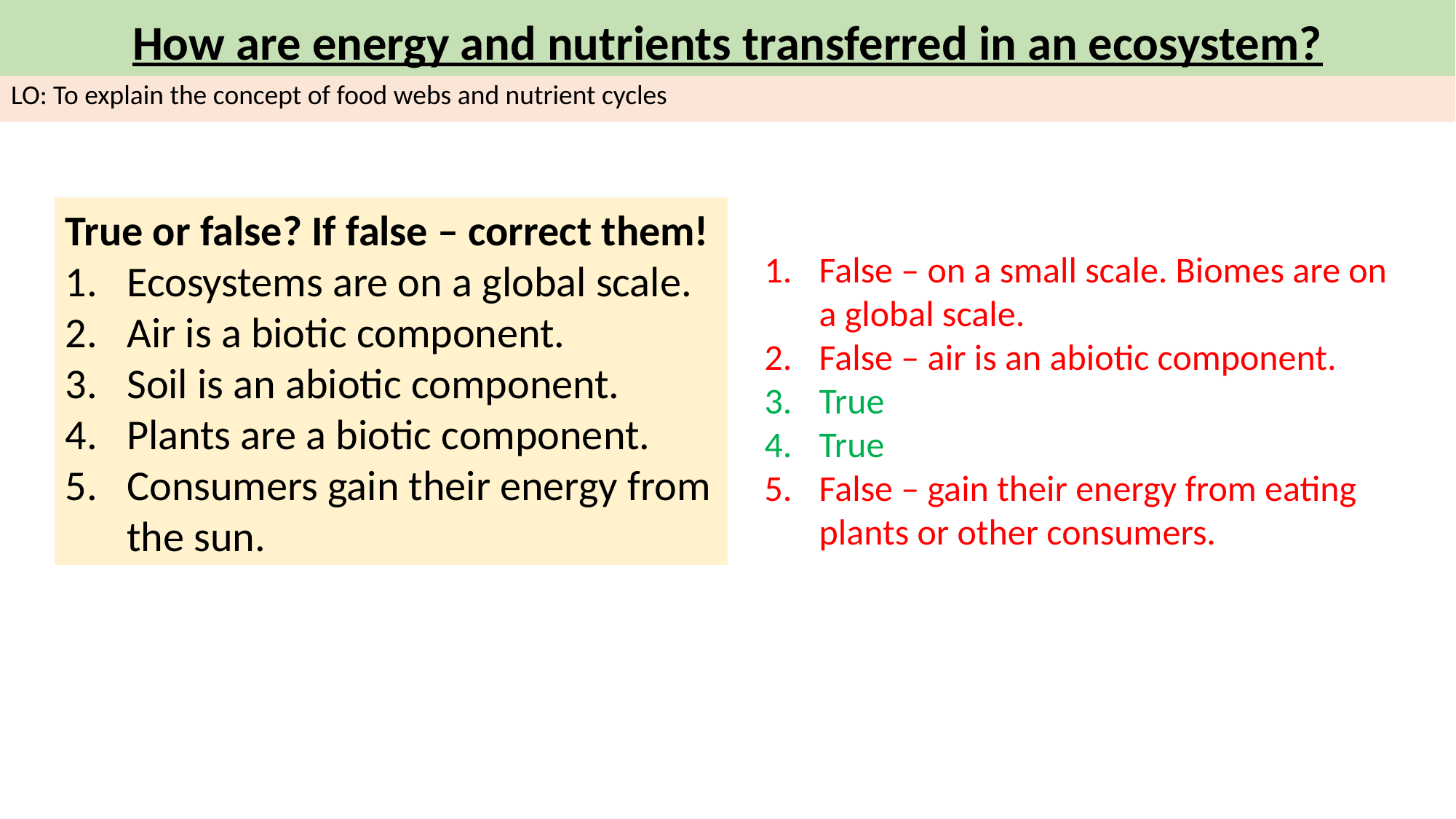

# How are energy and nutrients transferred in an ecosystem?
LO: To explain the concept of food webs and nutrient cycles
True or false? If false – correct them!
Ecosystems are on a global scale.
Air is a biotic component.
Soil is an abiotic component.
Plants are a biotic component.
Consumers gain their energy from the sun.
False – on a small scale. Biomes are on a global scale.
False – air is an abiotic component.
True
True
False – gain their energy from eating plants or other consumers.